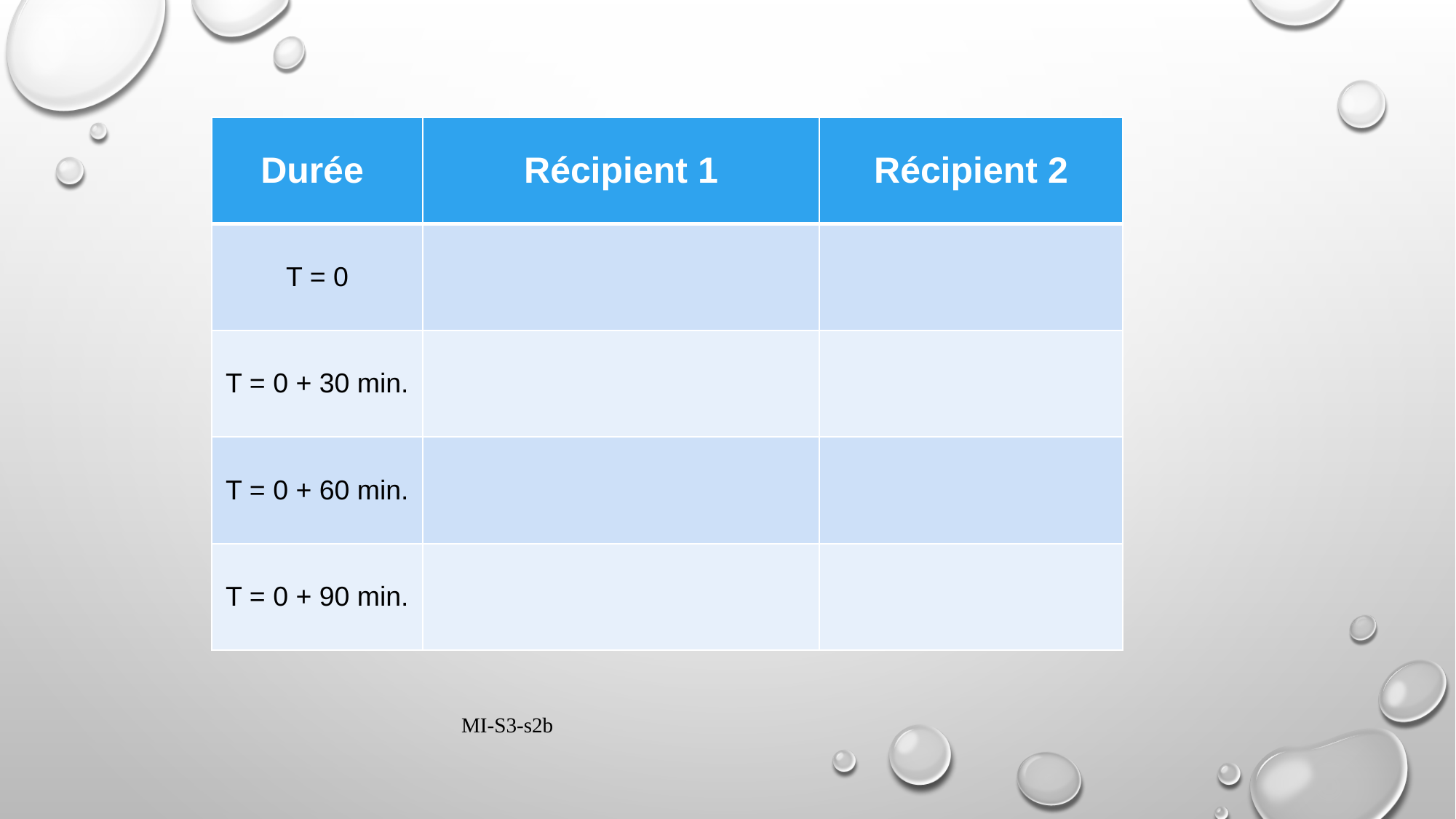

| Durée | Récipient 1 | Récipient 2 |
| --- | --- | --- |
| T = 0 |  |  |
| T = 0 + 30 min. |  |  |
| T = 0 + 60 min. |  |  |
| T = 0 + 90 min. |  |  |
MI-S3-s2b